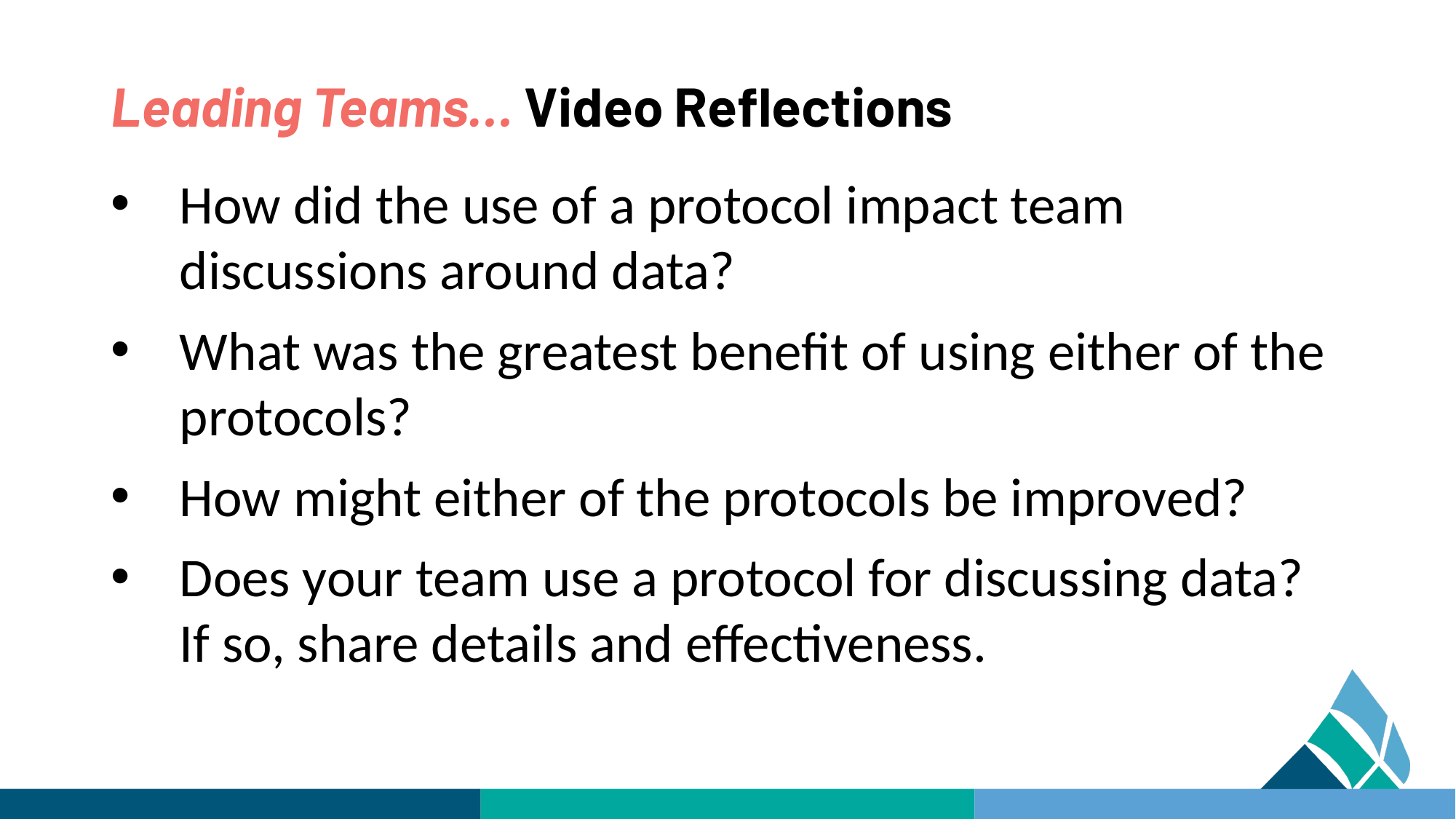

# Leading Teams… Video Reflections
How did the use of a protocol impact team discussions around data?
What was the greatest benefit of using either of the protocols?
How might either of the protocols be improved?
Does your team use a protocol for discussing data? If so, share details and effectiveness.